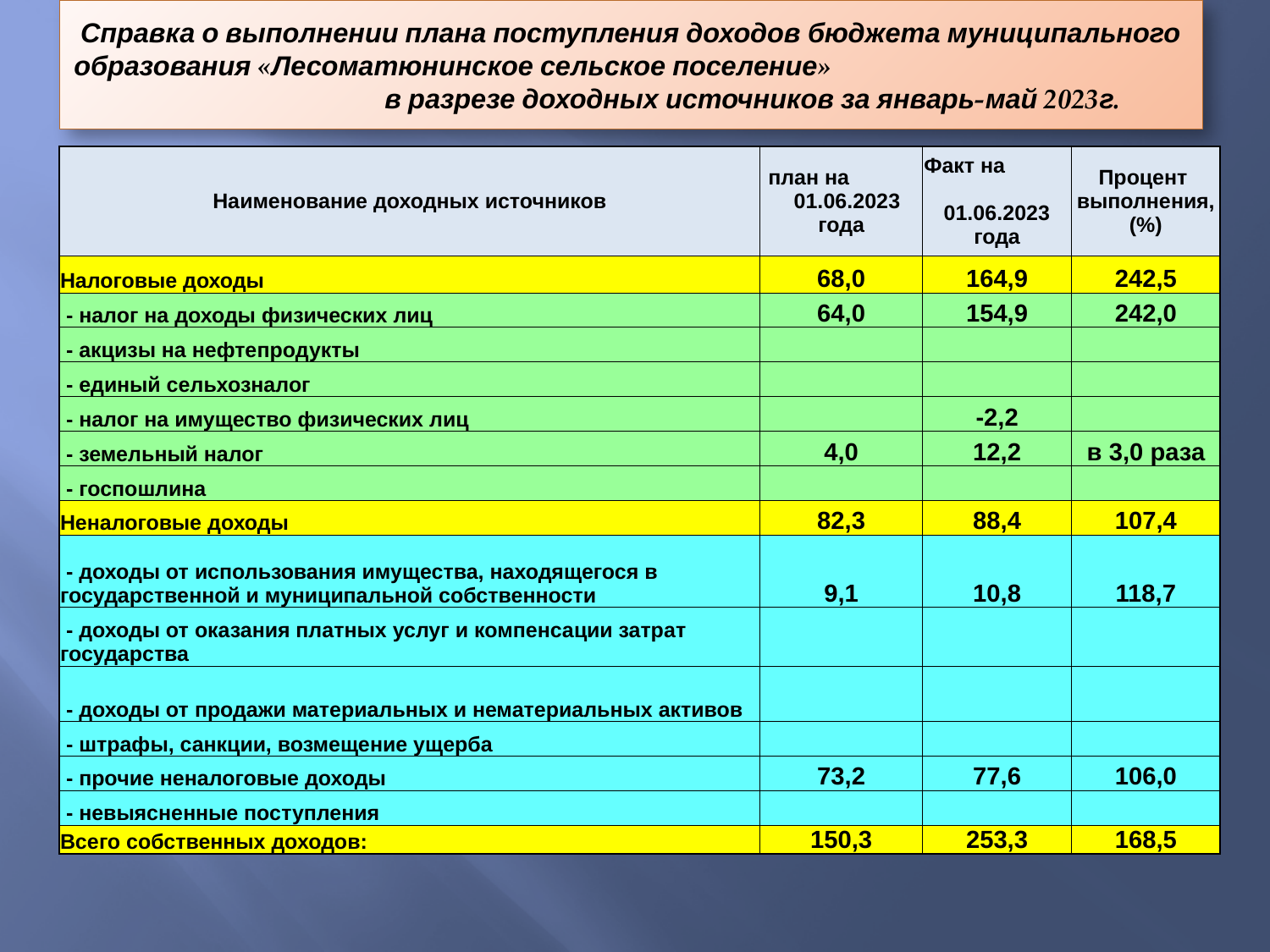

# Справка о выполнении плана поступления доходов бюджета муниципального образования «Лесоматюнинское сельское поселение»                                                                                       в разрезе доходных источников за январь-май 2023г.
| Наименование доходных источников | план на 01.06.2023 года | Факт на 01.06.2023 года | Процент выполнения, (%) |
| --- | --- | --- | --- |
| Налоговые доходы | 68,0 | 164,9 | 242,5 |
| - налог на доходы физических лиц | 64,0 | 154,9 | 242,0 |
| - акцизы на нефтепродукты |  |  |  |
| - единый сельхозналог |  |  |  |
| - налог на имущество физических лиц |  | -2,2 |  |
| - земельный налог | 4,0 | 12,2 | в 3,0 раза |
| - госпошлина |  |  |  |
| Неналоговые доходы | 82,3 | 88,4 | 107,4 |
| - доходы от использования имущества, находящегося в государственной и муниципальной собственности | 9,1 | 10,8 | 118,7 |
| - доходы от оказания платных услуг и компенсации затрат государства |  |  |  |
| - доходы от продажи материальных и нематериальных активов |  |  |  |
| - штрафы, санкции, возмещение ущерба |  |  |  |
| - прочие неналоговые доходы | 73,2 | 77,6 | 106,0 |
| - невыясненные поступления |  |  |  |
| Всего собственных доходов: | 150,3 | 253,3 | 168,5 |